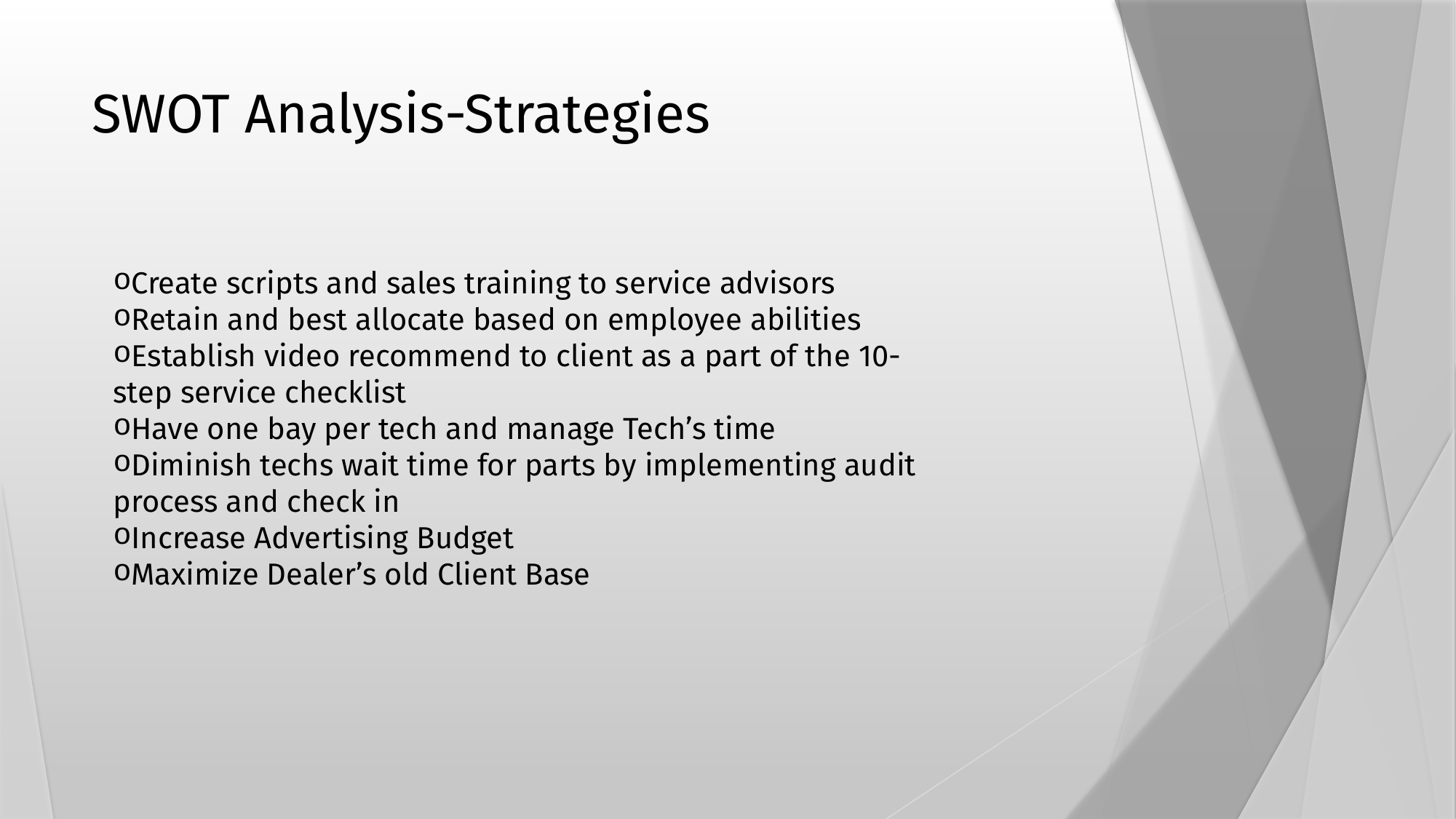

# SWOT Analysis-Strategies

Create scripts and sales training to service advisors
Retain and best allocate based on employee abilities
Establish video recommend to client as a part of the 10-step service checklist
Have one bay per tech and manage Tech’s time
Diminish techs wait time for parts by implementing audit process and check in
Increase Advertising Budget
Maximize Dealer’s old Client Base